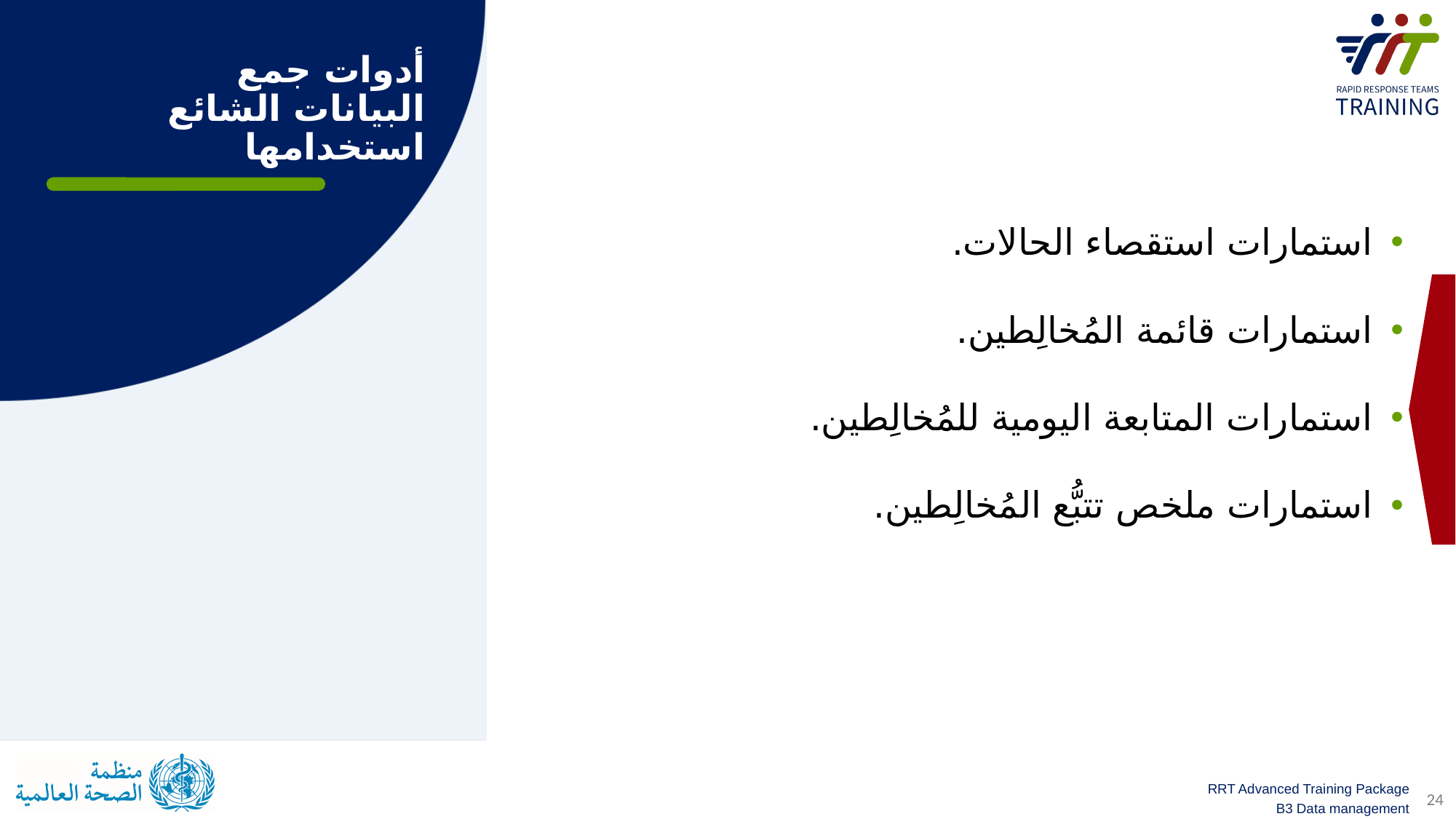

أدوات جمع
البيانات الشائع استخدامها
استمارات استقصاء الحالات.

استمارات قائمة المُخالِطين.

استمارات المتابعة اليومية للمُخالِطين.

استمارات ملخص تتبُّع المُخالِطين.